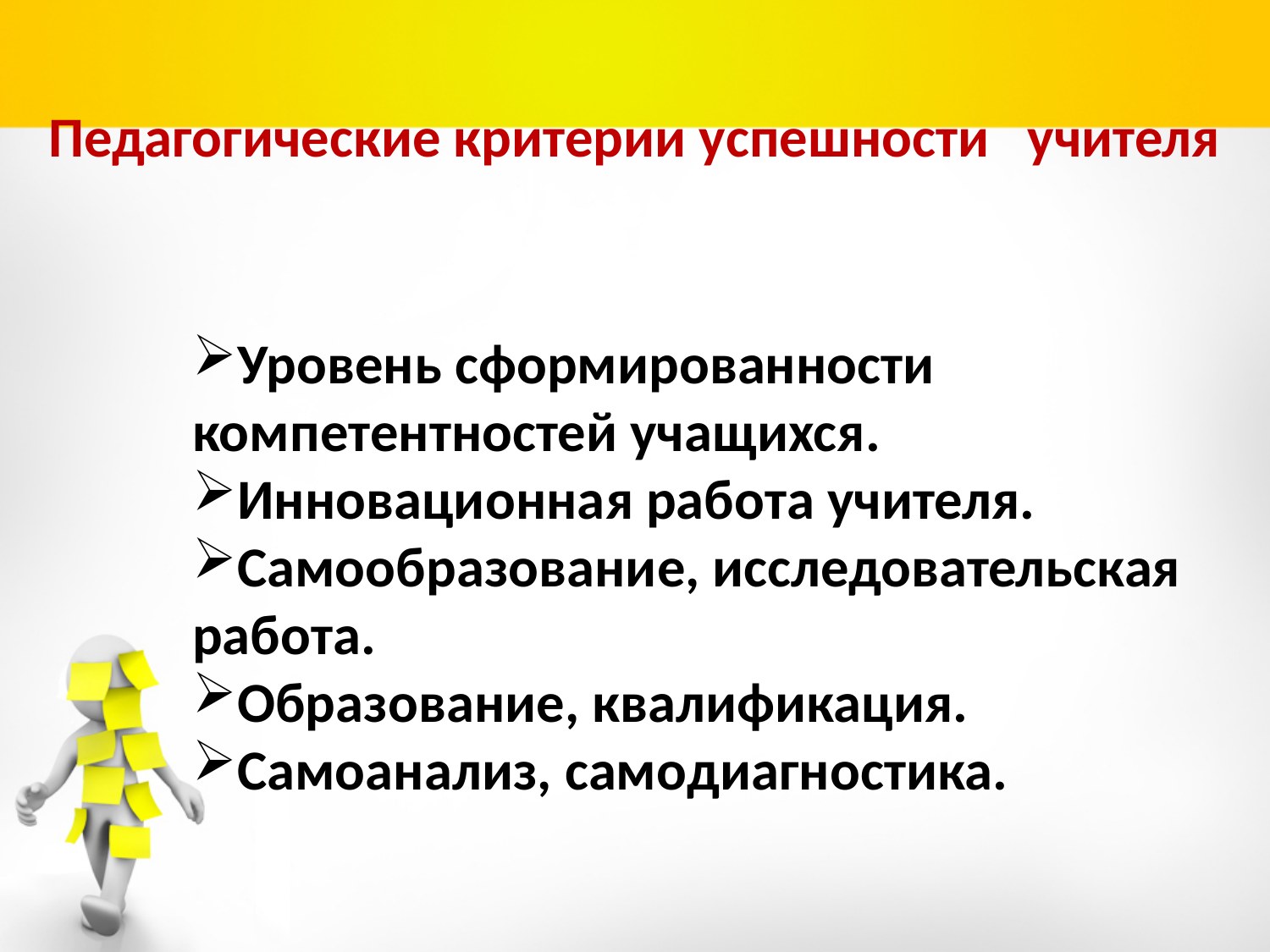

# Педагогические критерии успешности   учителя

Уровень сформированности           компетентностей учащихся.
Инновационная работа учителя.
Самообразование, исследовательская работа.
Образование, квалификация.
Самоанализ, самодиагностика.